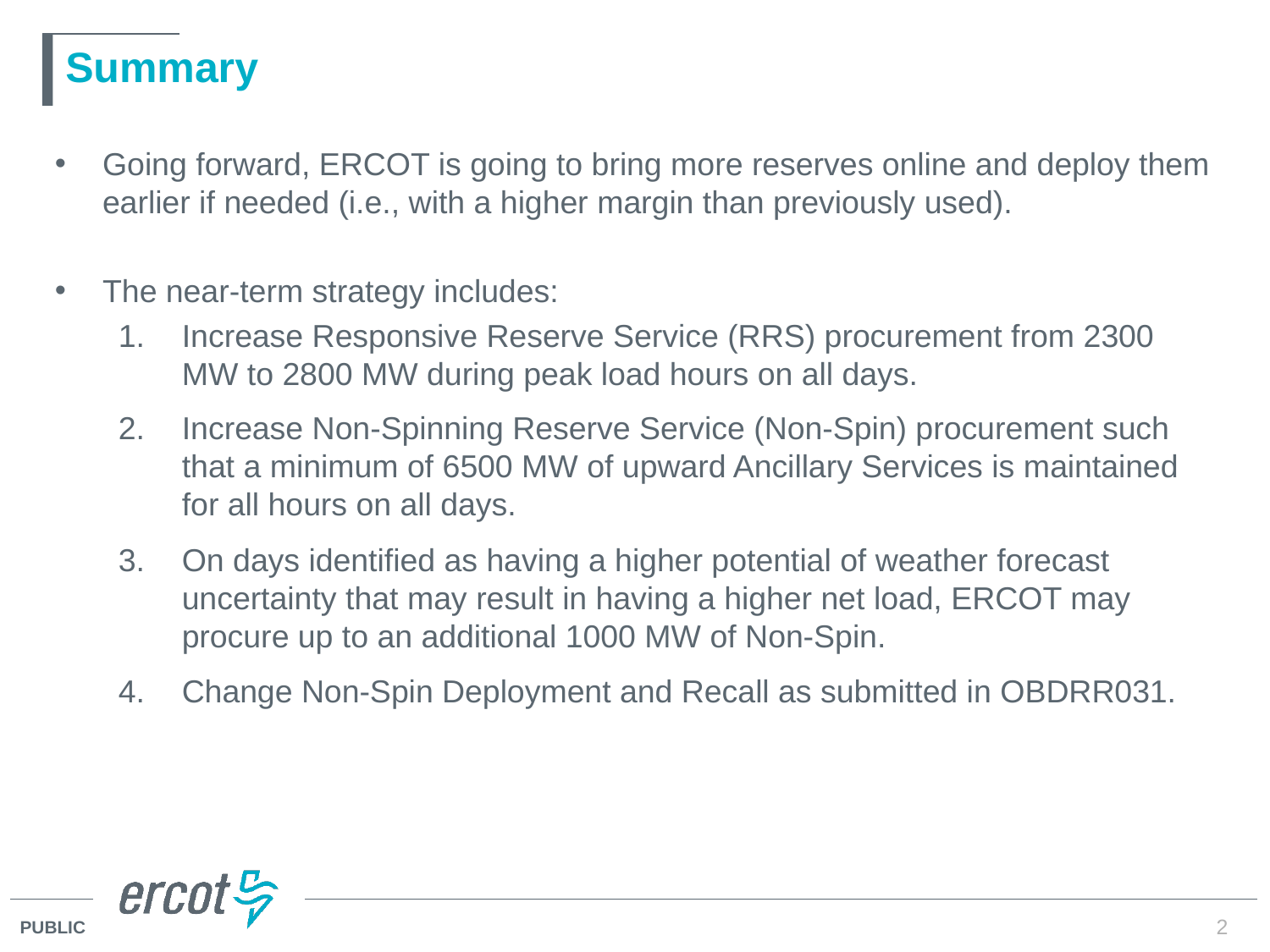

# Summary
Going forward, ERCOT is going to bring more reserves online and deploy them earlier if needed (i.e., with a higher margin than previously used).

The near-term strategy includes:
Increase Responsive Reserve Service (RRS) procurement from 2300 MW to 2800 MW during peak load hours on all days.
Increase Non-Spinning Reserve Service (Non-Spin) procurement such that a minimum of 6500 MW of upward Ancillary Services is maintained for all hours on all days.
On days identified as having a higher potential of weather forecast uncertainty that may result in having a higher net load, ERCOT may procure up to an additional 1000 MW of Non-Spin.
Change Non-Spin Deployment and Recall as submitted in OBDRR031.
2